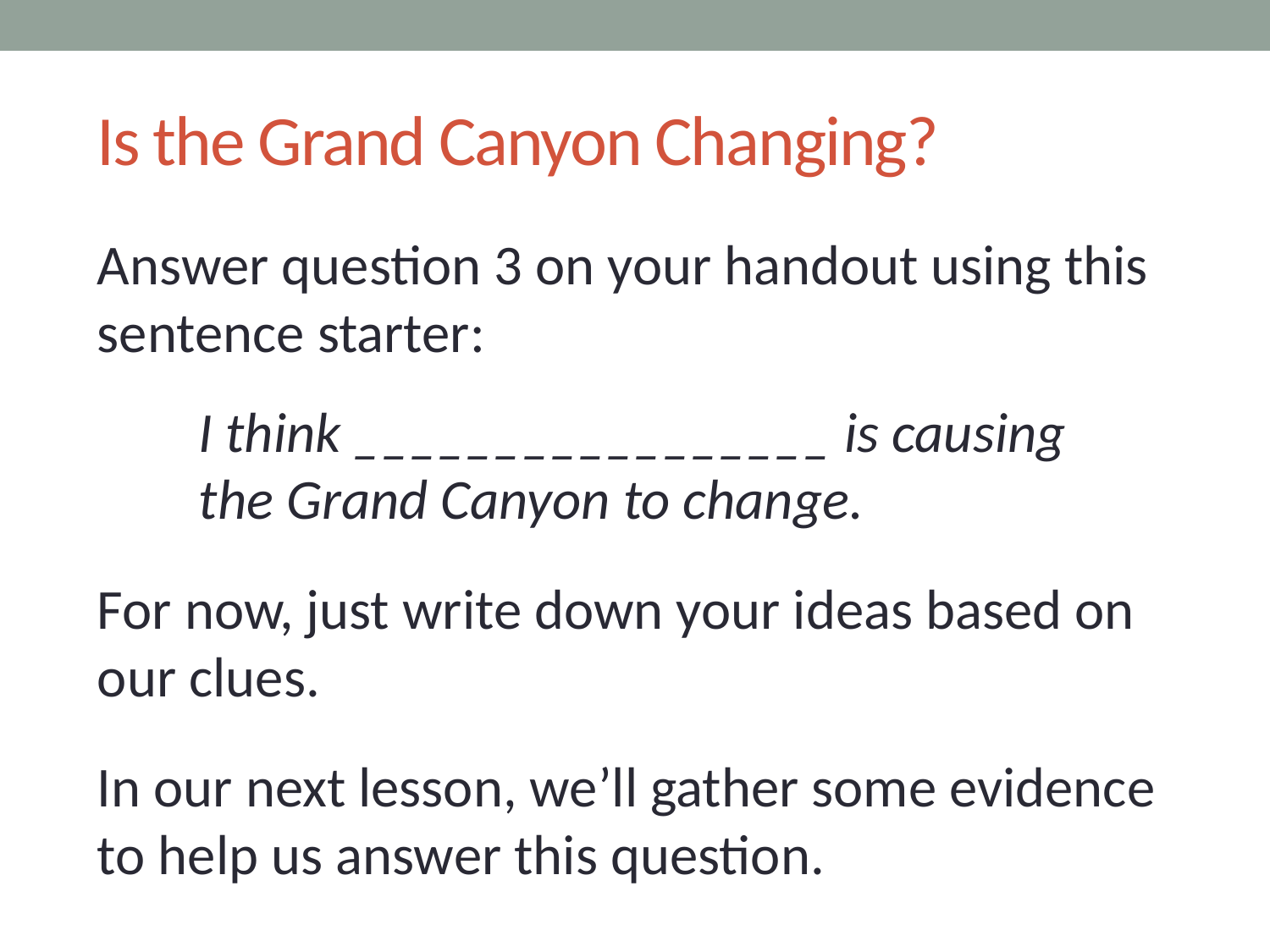

# Is the Grand Canyon Changing?
Answer question 3 on your handout using this sentence starter:
I think _________________ is causing
the Grand Canyon to change.
For now, just write down your ideas based on our clues.
In our next lesson, we’ll gather some evidence to help us answer this question.